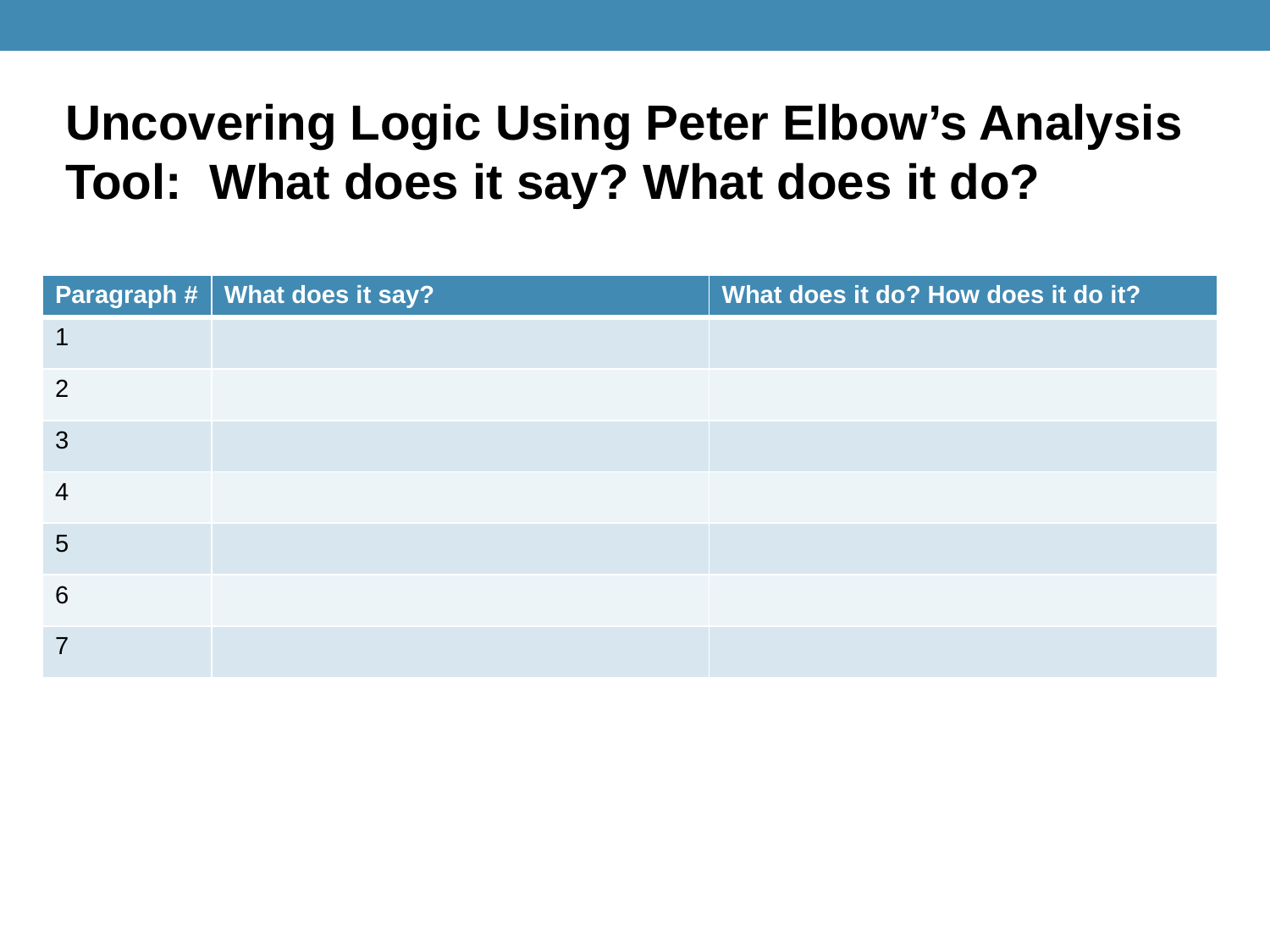

Uncovering Logic Using Peter Elbow’s Analysis Tool:  What does it say? What does it do?
| Paragraph # | What does it say? | What does it do? How does it do it? |
| --- | --- | --- |
| 1 |  |  |
| 2 |  |  |
| 3 |  |  |
| 4 |  |  |
| 5 |  |  |
| 6 |  |  |
| 7 |  |  |